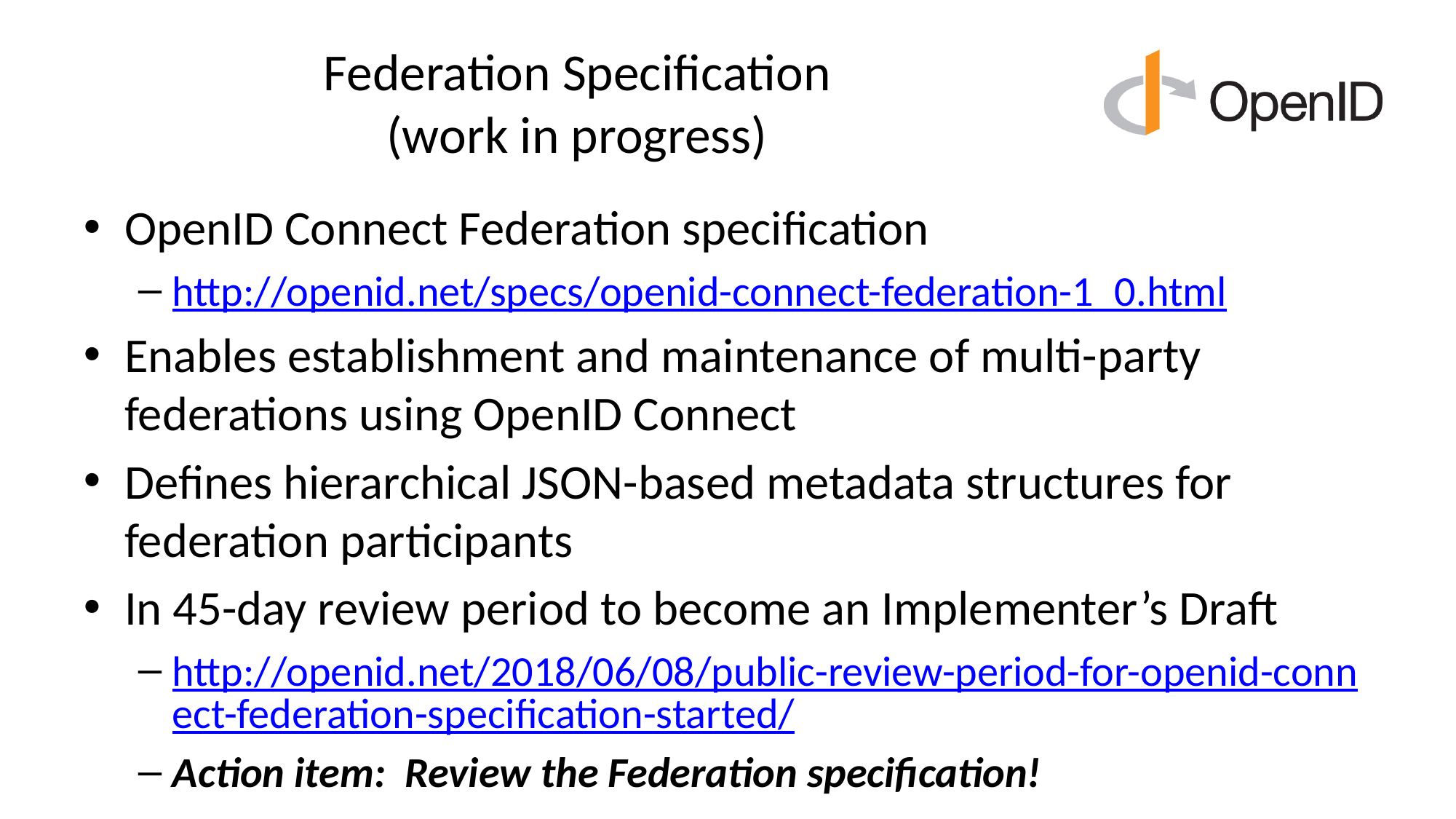

# Federation Specification (work in progress)
OpenID Connect Federation specification
http://openid.net/specs/openid-connect-federation-1_0.html
Enables establishment and maintenance of multi-party federations using OpenID Connect
Defines hierarchical JSON-based metadata structures for federation participants
In 45-day review period to become an Implementer’s Draft
http://openid.net/2018/06/08/public-review-period-for-openid-connect-federation-specification-started/
Action item:  Review the Federation specification!